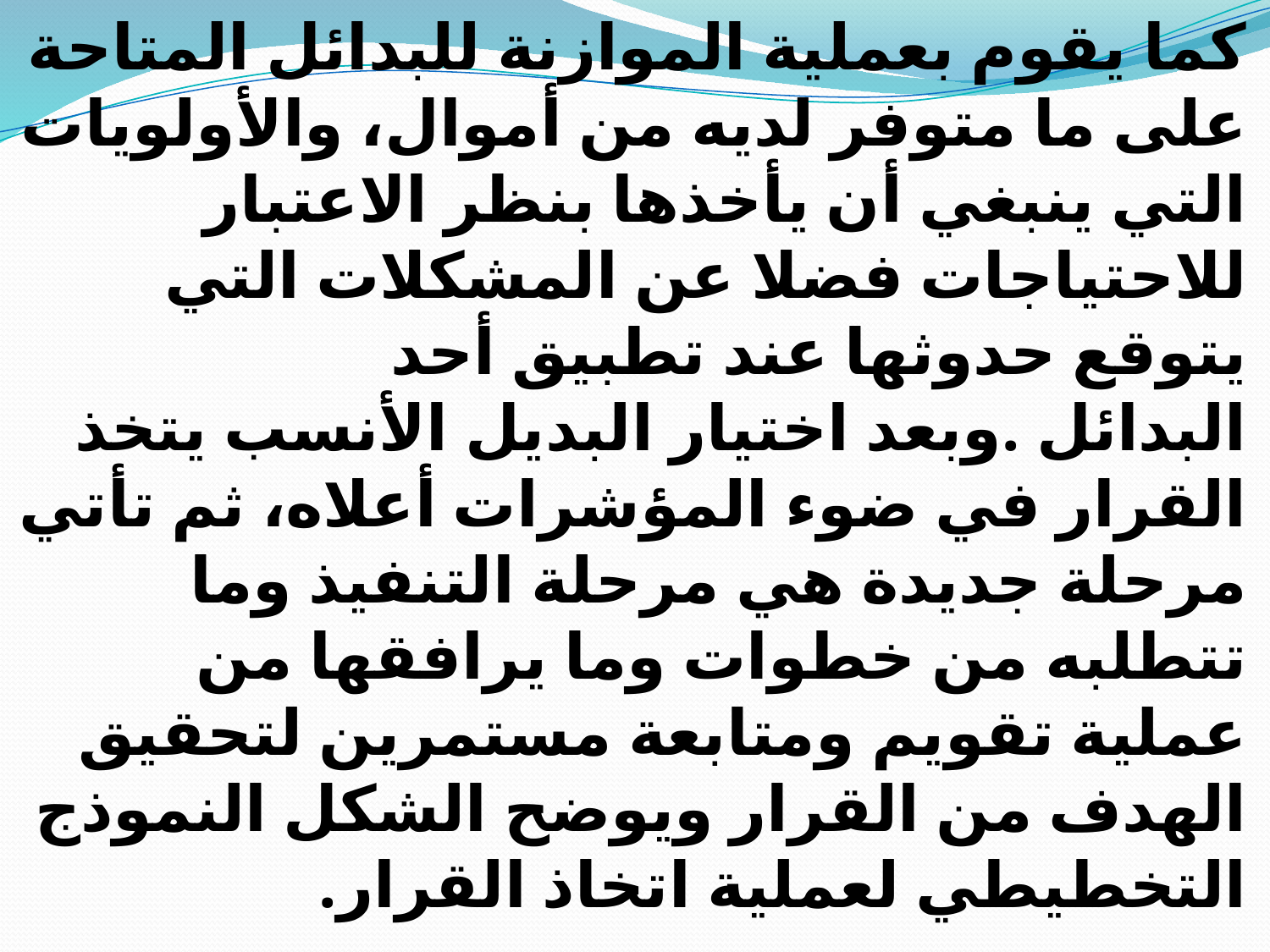

كما يقوم بعملية الموازنة للبدائل المتاحة على ما متوفر لديه من أموال، والأولويات التي ينبغي أن يأخذها بنظر الاعتبار للاحتياجات فضلا عن المشكلات التي يتوقع حدوثها عند تطبيق أحد البدائل .وبعد اختيار البديل الأنسب يتخذ القرار في ضوء المؤشرات أعلاه، ثم تأتي مرحلة جديدة هي مرحلة التنفيذ وما تتطلبه من خطوات وما يرافقها من عملية تقويم ومتابعة مستمرين لتحقيق الهدف من القرار ويوضح الشكل النموذج التخطيطي لعملية اتخاذ القرار.